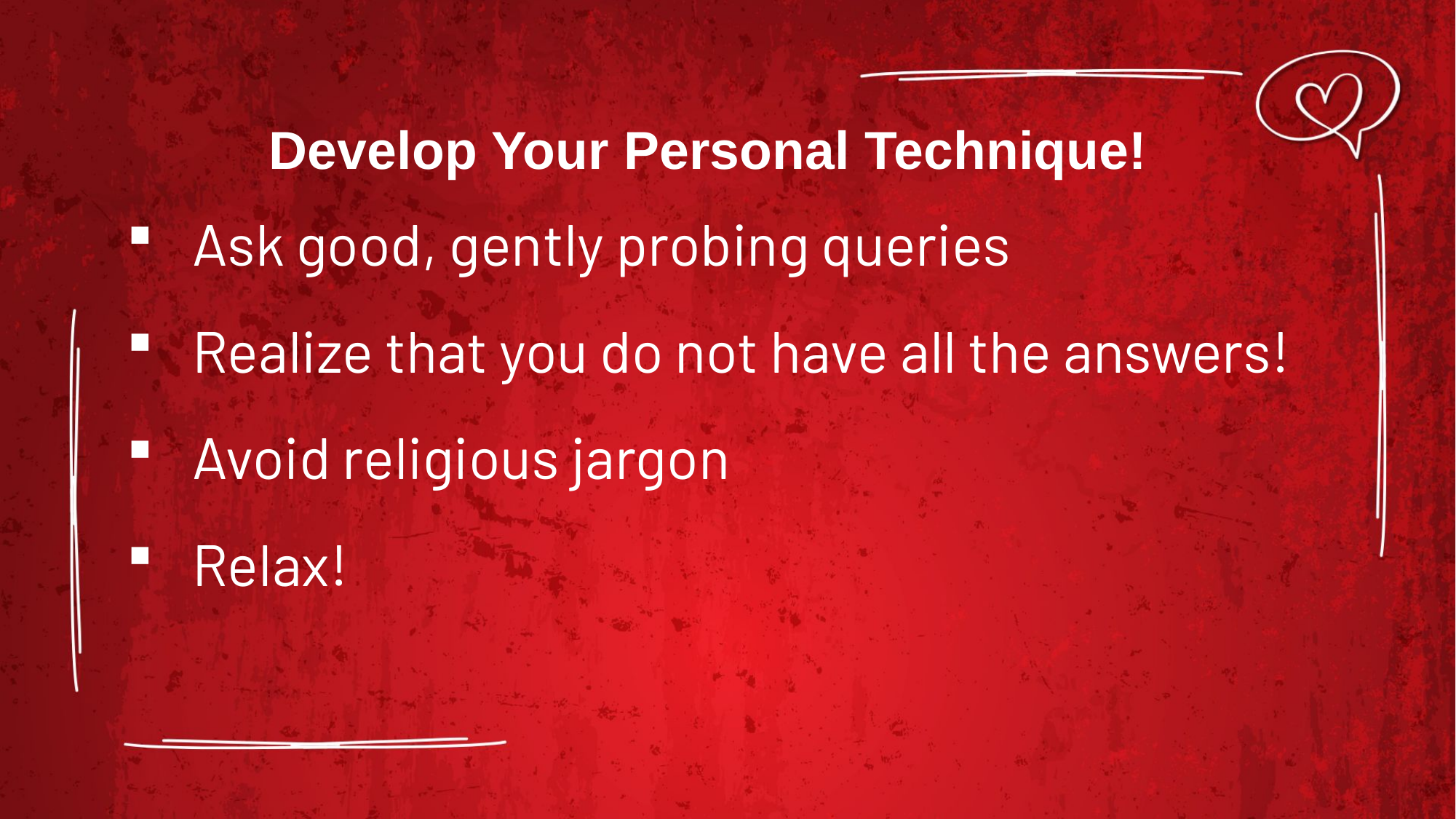

# Develop Your Personal Technique!
Ask good, gently probing queries
Realize that you do not have all the answers!
Avoid religious jargon
Relax!